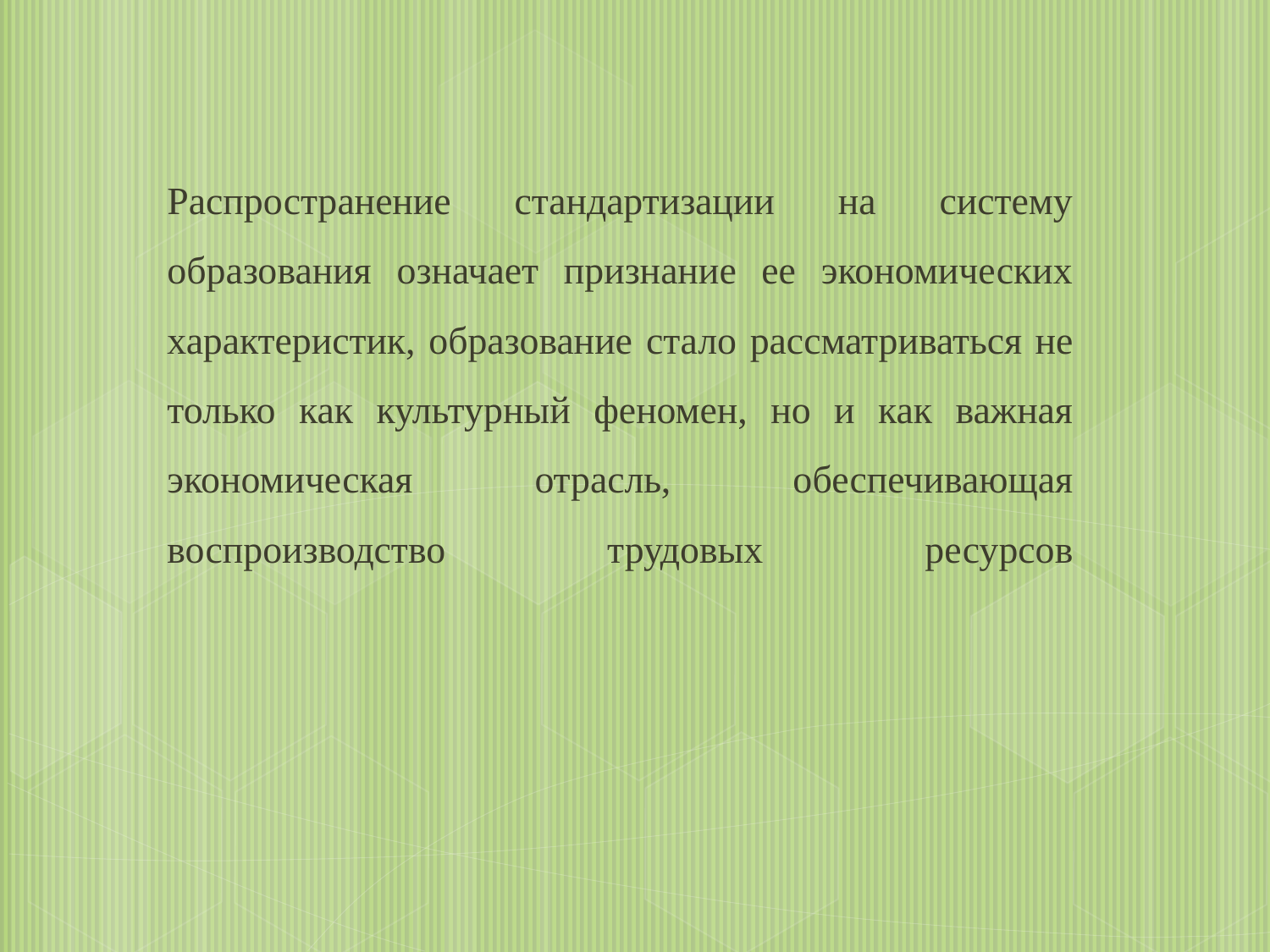

Распространение стандартизации на систему образования означает признание ее экономических характеристик, образование стало рассматриваться не только как культурный феномен, но и как важная экономическая отрасль, обеспечивающая воспроизводство трудовых ресурсов